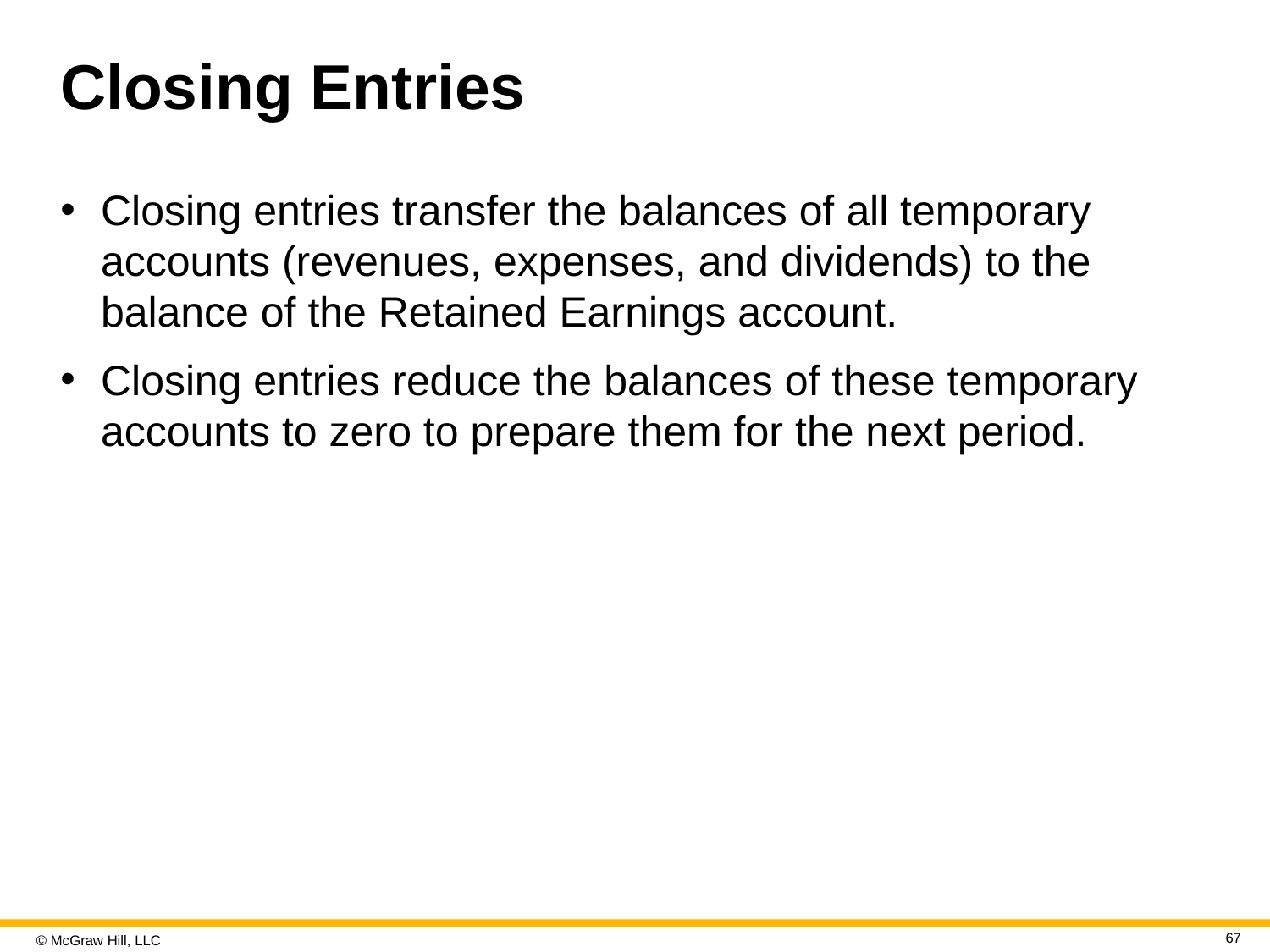

# Closing Entries
Closing entries transfer the balances of all temporary accounts (revenues, expenses, and dividends) to the balance of the Retained Earnings account.
Closing entries reduce the balances of these temporary accounts to zero to prepare them for the next period.
67